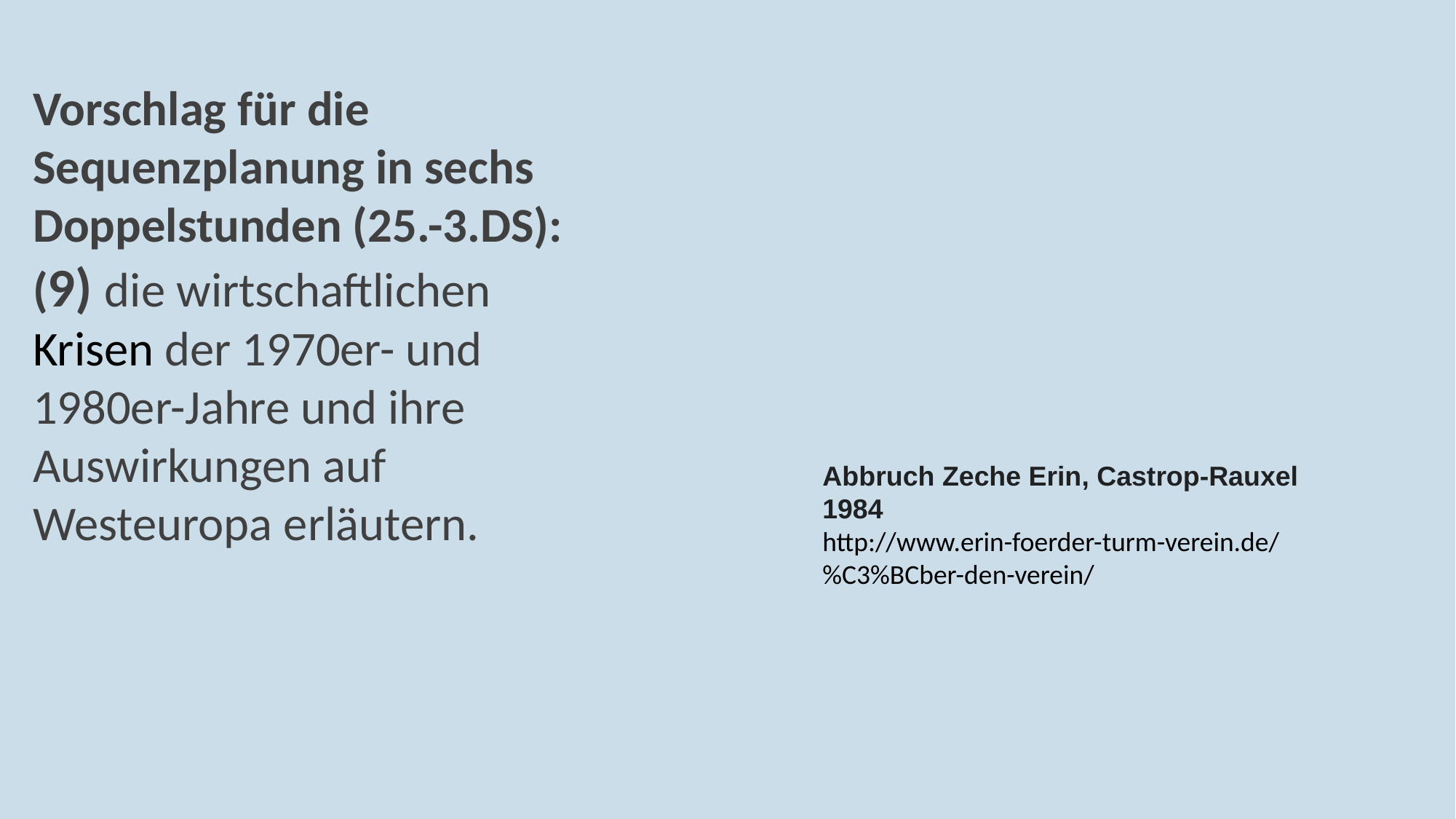

Vorschlag für die Sequenzplanung in sechs Doppelstunden (25.-3.DS):
(9) die wirtschaftlichen Krisen der 1970er- und 1980er-Jahre und ihre Auswirkungen auf Westeuropa erläutern.

Abbruch Zeche Erin, Castrop-Rauxel 1984
http://www.erin-foerder-turm-verein.de/%C3%BCber-den-verein/